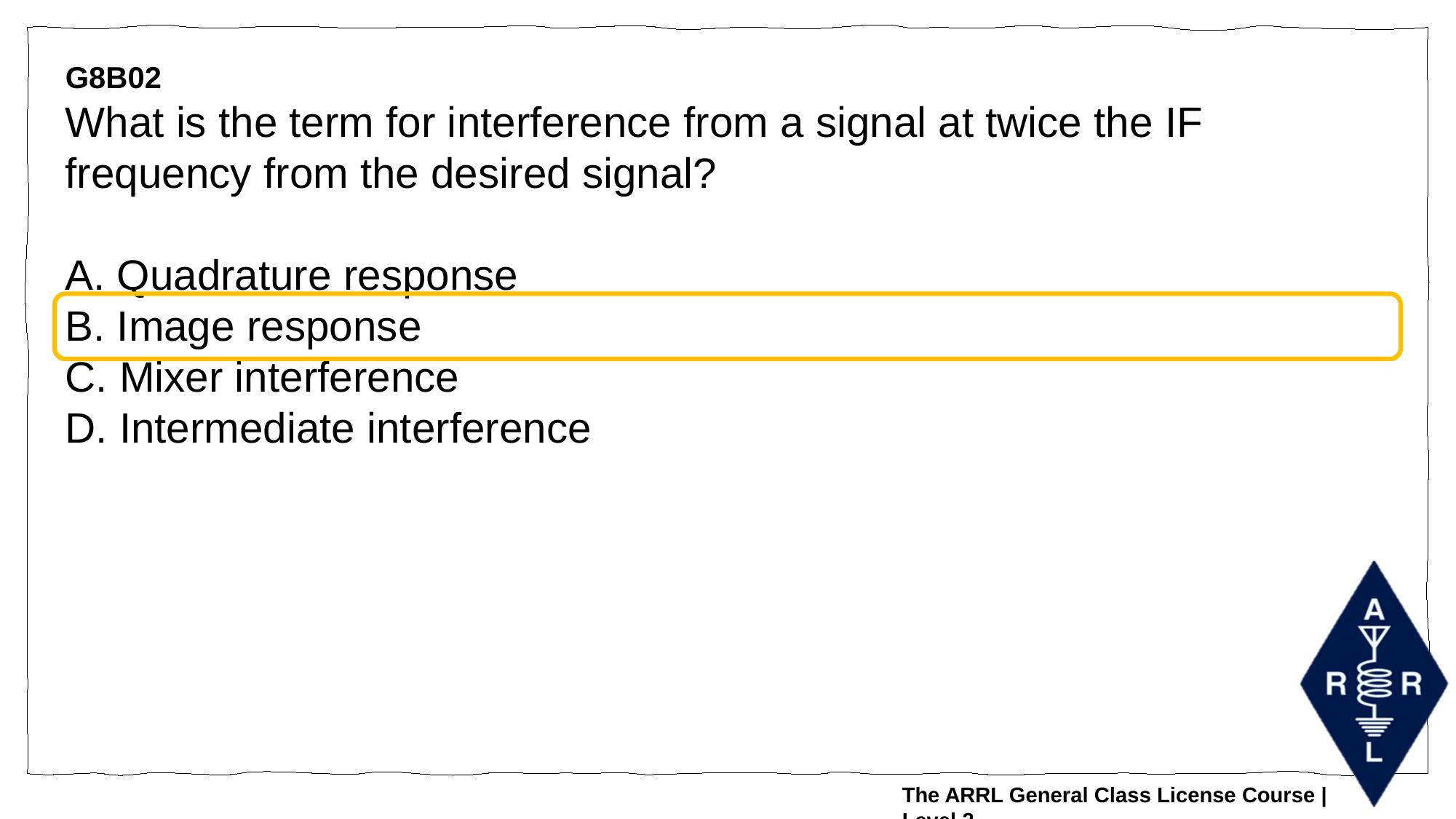

G8B02
What is the term for interference from a signal at twice the IF frequency from the desired signal?

A. Quadrature response
B. Image response
C. Mixer interference
D. Intermediate interference